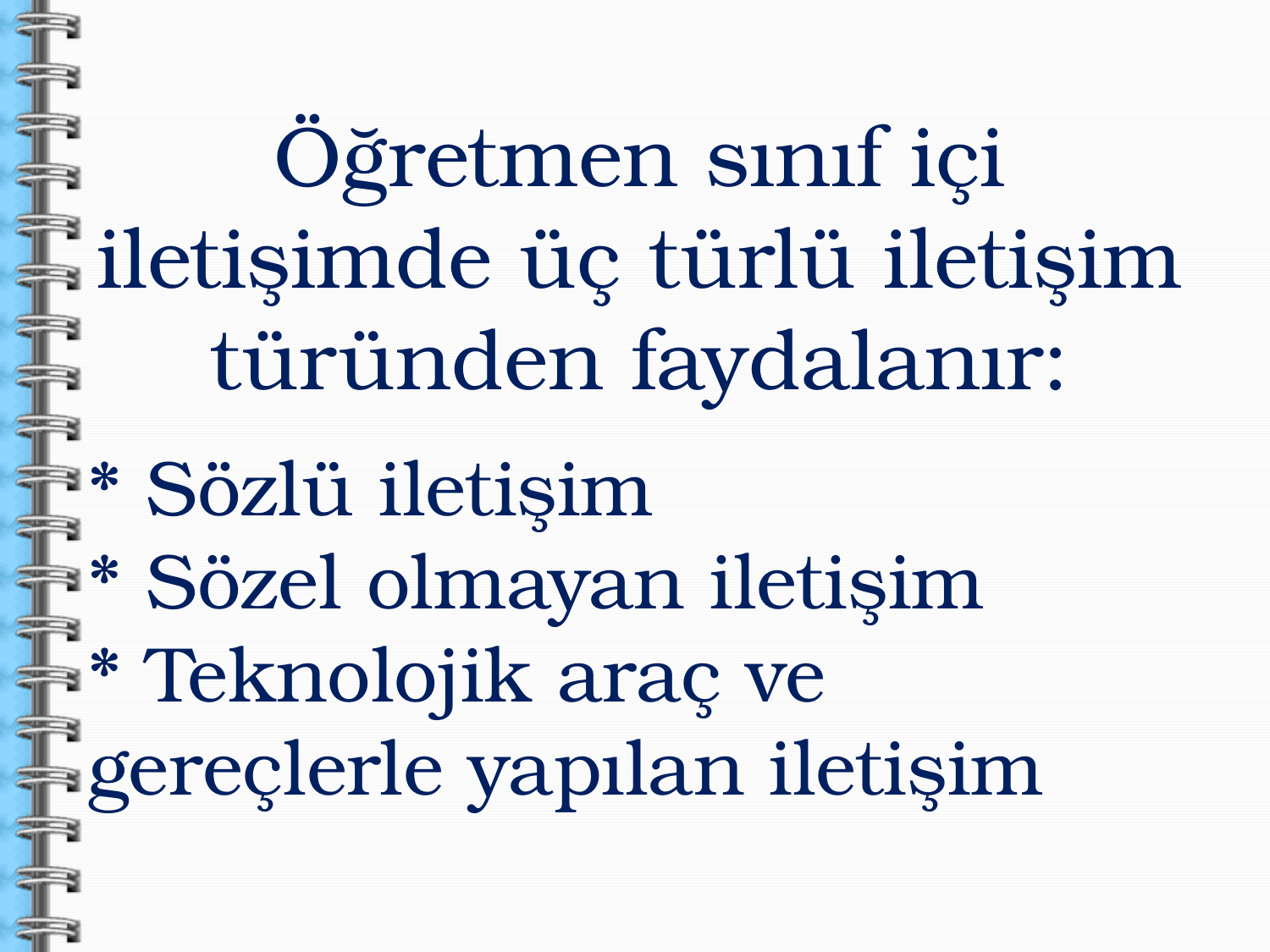

Öğretmen sınıf içi iletişimde üç türlü iletişim türünden faydalanır:
* Sözlü iletişim
* Sözel olmayan iletişim
* Teknolojik araç ve gereçlerle yapılan iletişim